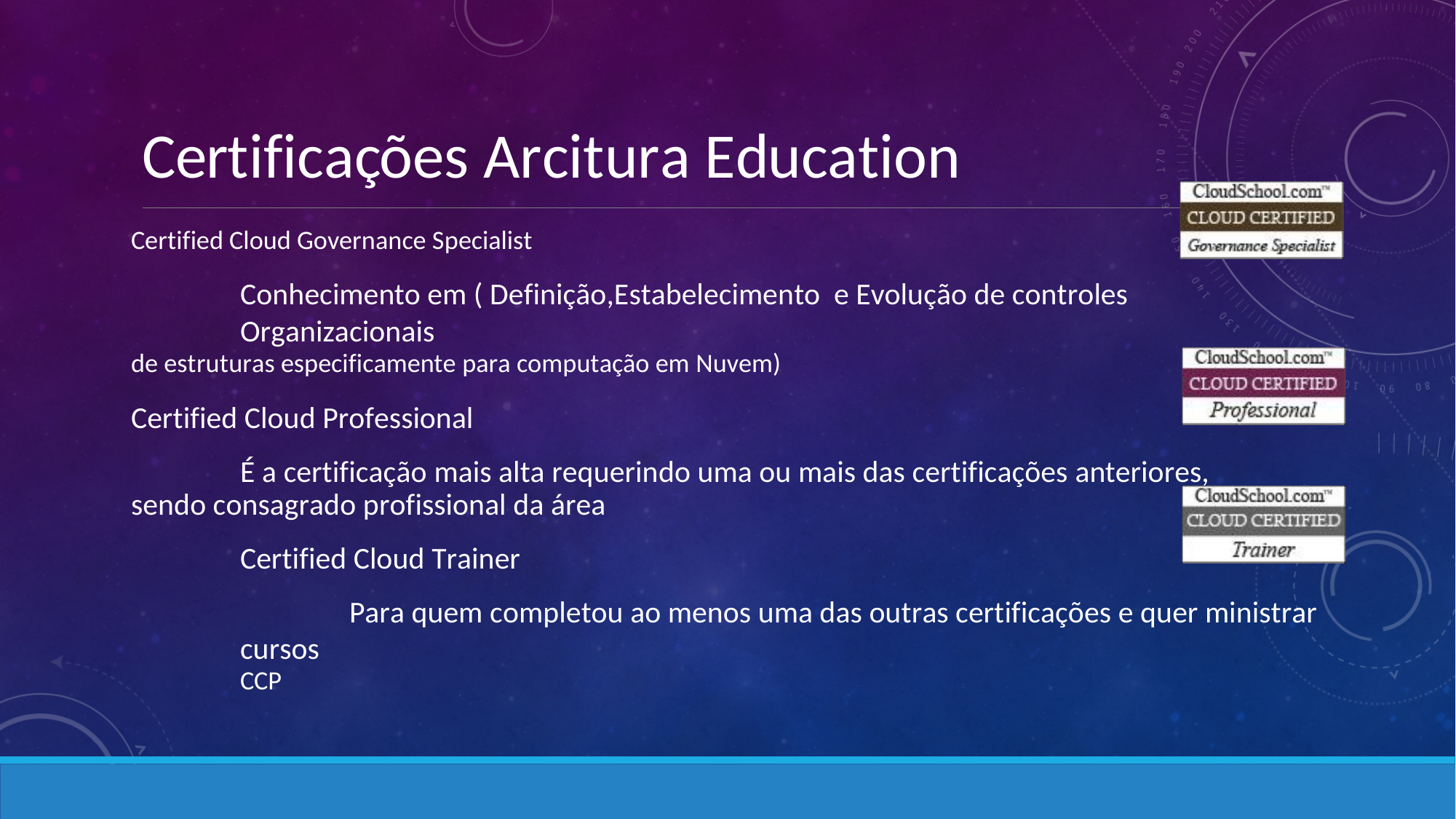

Certificações Arcitura Education

Certified Cloud Governance Specialist
Conhecimento em ( Definição,Estabelecimento e Evolução de controles Organizacionais
de estruturas especificamente para computação em Nuvem)
Certified Cloud Professional
É a certificação mais alta requerindo uma ou mais das certificações anteriores, sendo consagrado profissional da área
Certified Cloud Trainer
Para quem completou ao menos uma das outras certificações e quer ministrar cursos
CCP